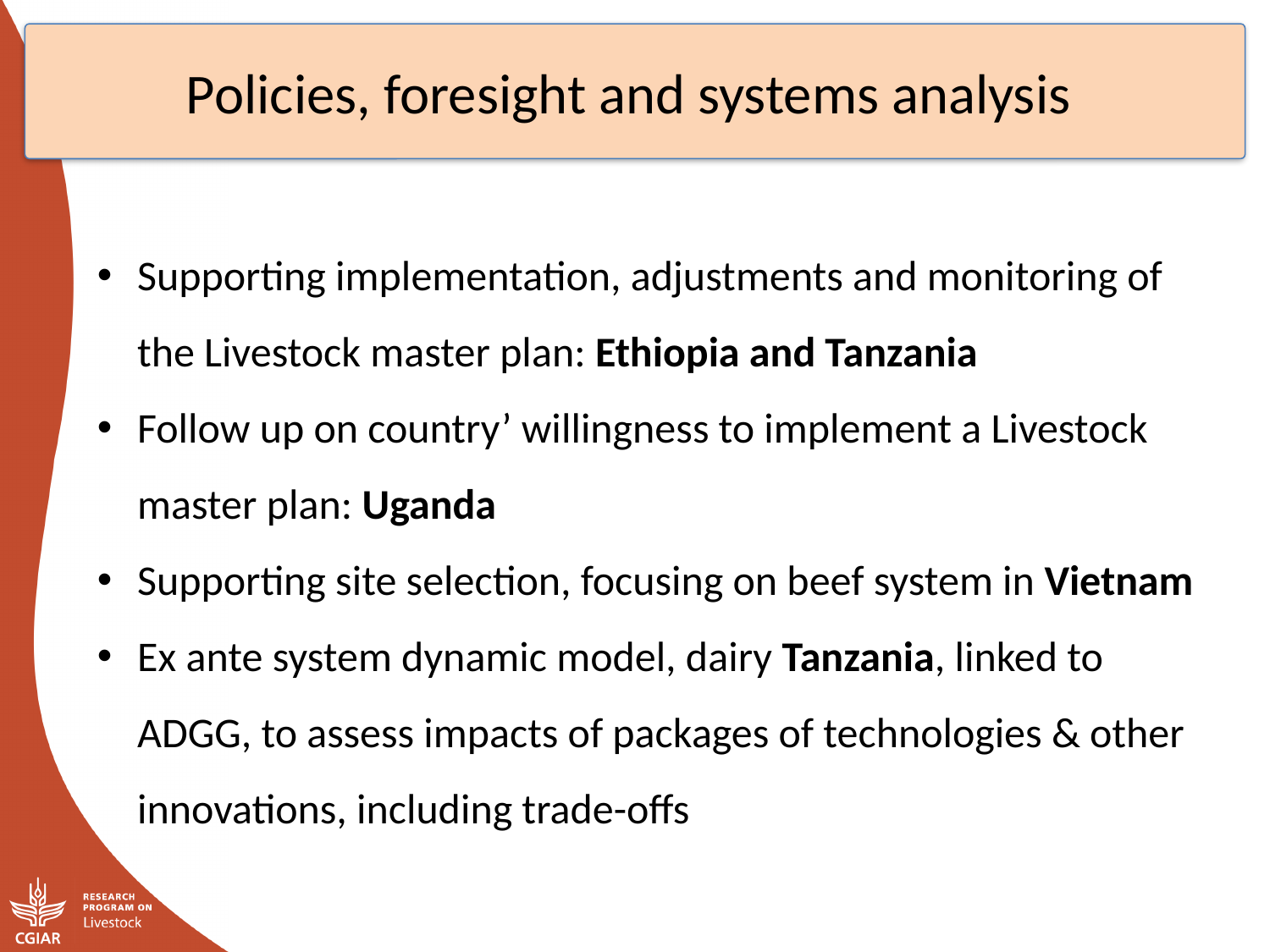

Policies, foresight and systems analysis

Supporting implementation, adjustments and monitoring of the Livestock master plan: Ethiopia and Tanzania
Follow up on country’ willingness to implement a Livestock master plan: Uganda
Supporting site selection, focusing on beef system in Vietnam
Ex ante system dynamic model, dairy Tanzania, linked to ADGG, to assess impacts of packages of technologies & other innovations, including trade-offs